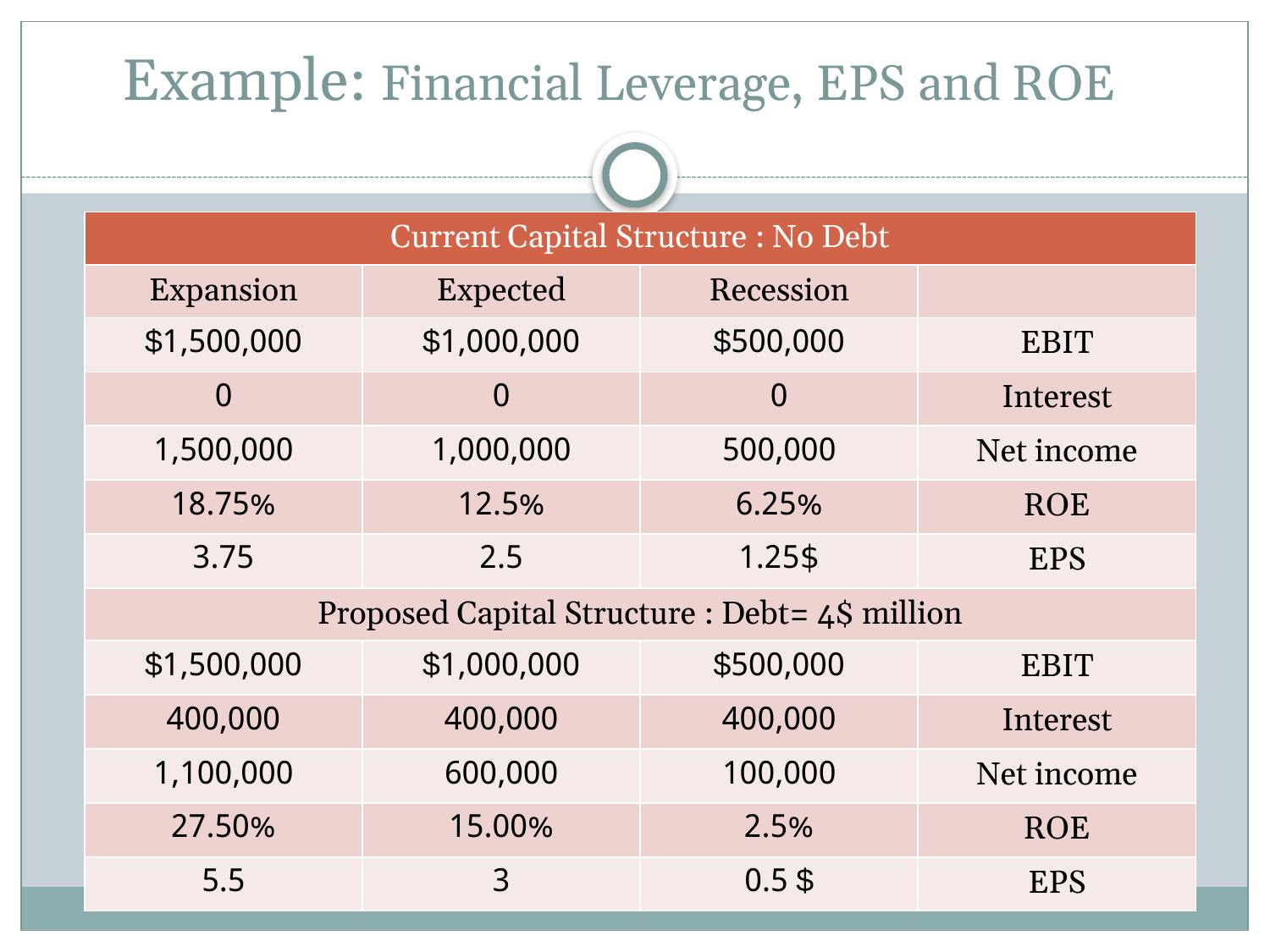

# Example: Financial Leverage, EPS and ROE
| Current Capital Structure : No Debt |  |  |  |
| --- | --- | --- | --- |
| Expansion | Expected | Recession |  |
| $1,500,000 | $1,000,000 | $500,000 | EBIT |
| 0 | 0 | 0 | Interest |
| 1,500,000 | 1,000,000 | 500,000 | Net income |
| 18.75% | 12.5% | 6.25% | ROE |
| 3.75 | 2.5 | 1.25$ | EPS |
| Proposed Capital Structure : Debt= 4$ million |  |  |  |
| $1,500,000 | $1,000,000 | $500,000 | EBIT |
| 400,000 | 400,000 | 400,000 | Interest |
| 1,100,000 | 600,000 | 100,000 | Net income |
| 27.50% | 15.00% | 2.5% | ROE |
| 5.5 | 3 | $ 0.5 | EPS |